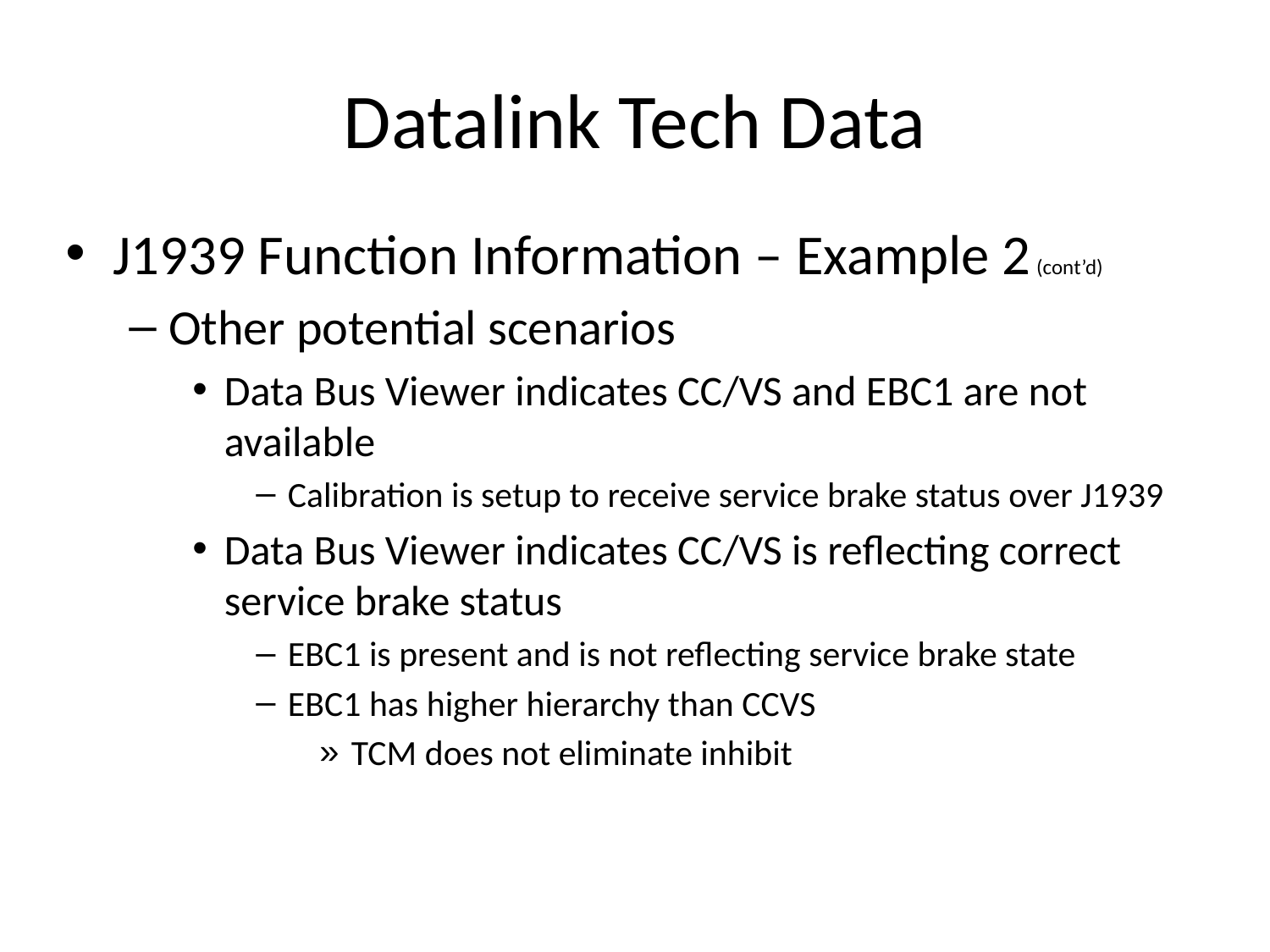

# Datalink Tech Data
J1939 Function Information – Example 2 (cont’d)
Other potential scenarios
Data Bus Viewer indicates CC/VS and EBC1 are not available
Calibration is setup to receive service brake status over J1939
Data Bus Viewer indicates CC/VS is reflecting correct service brake status
EBC1 is present and is not reflecting service brake state
EBC1 has higher hierarchy than CCVS
TCM does not eliminate inhibit